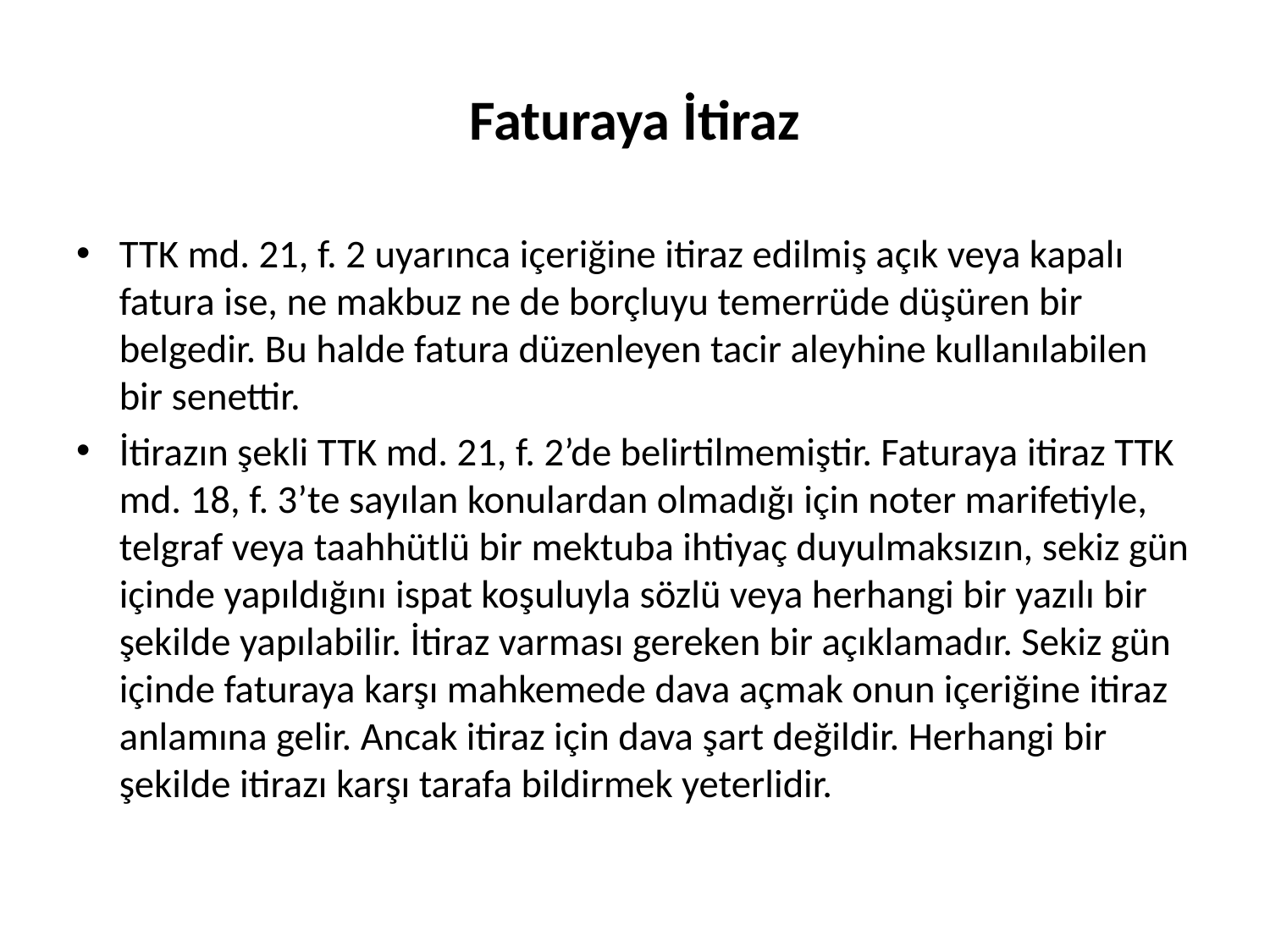

# Faturaya İtiraz
TTK md. 21, f. 2 uyarınca içeriğine itiraz edilmiş açık veya kapalı fatura ise, ne makbuz ne de borçluyu temerrüde düşüren bir belgedir. Bu halde fatura düzenleyen tacir aleyhine kullanılabilen bir senettir.
İtirazın şekli TTK md. 21, f. 2’de belirtilmemiştir. Faturaya itiraz TTK md. 18, f. 3’te sayılan konulardan olmadığı için noter marifetiyle, telgraf veya taahhütlü bir mektuba ihtiyaç duyulmaksızın, sekiz gün içinde yapıldığını ispat koşuluyla sözlü veya herhangi bir yazılı bir şekilde yapılabilir. İtiraz varması gereken bir açıklamadır. Sekiz gün içinde faturaya karşı mahkemede dava açmak onun içeriğine itiraz anlamına gelir. Ancak itiraz için dava şart değildir. Herhangi bir şekilde itirazı karşı tarafa bildirmek yeterlidir.